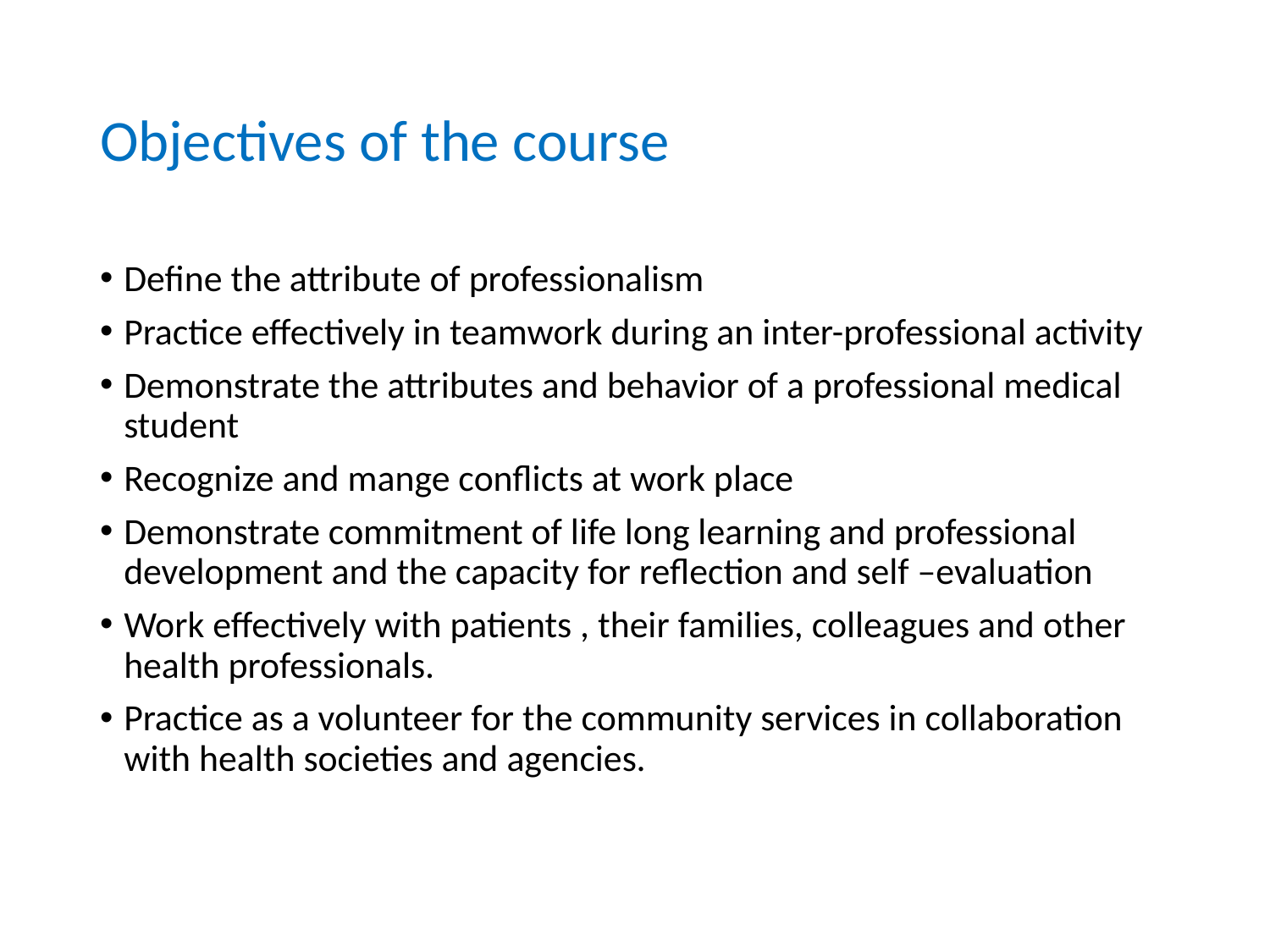

# Objectives of the course
Define the attribute of professionalism
Practice effectively in teamwork during an inter-professional activity
Demonstrate the attributes and behavior of a professional medical student
Recognize and mange conflicts at work place
Demonstrate commitment of life long learning and professional development and the capacity for reflection and self –evaluation
Work effectively with patients , their families, colleagues and other health professionals.
Practice as a volunteer for the community services in collaboration with health societies and agencies.